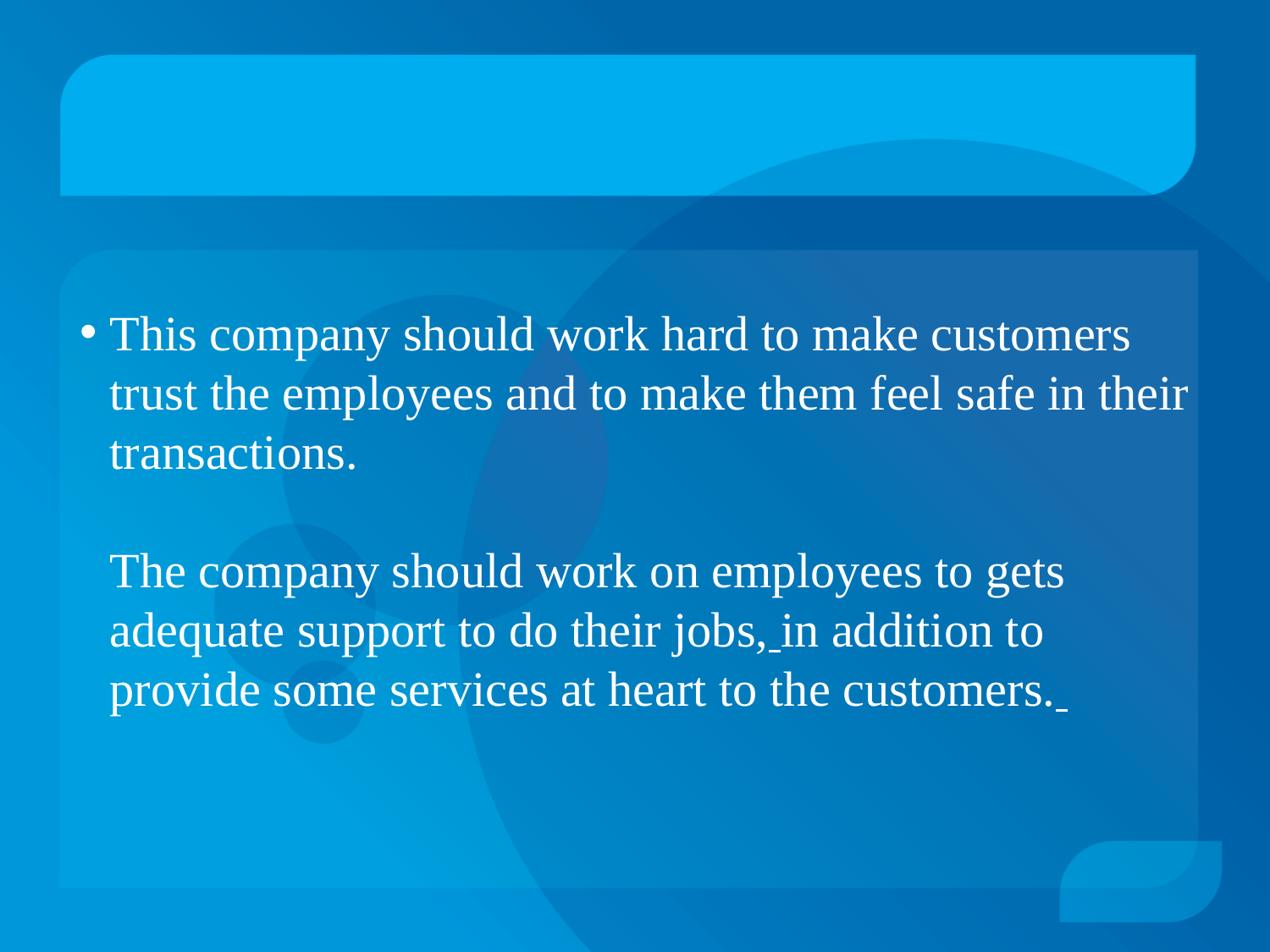

# This company should work hard to make customers trust the employees and to make them feel safe in their transactions. The company should work on employees to gets adequate support to do their jobs, in addition to provide some services at heart to the customers.